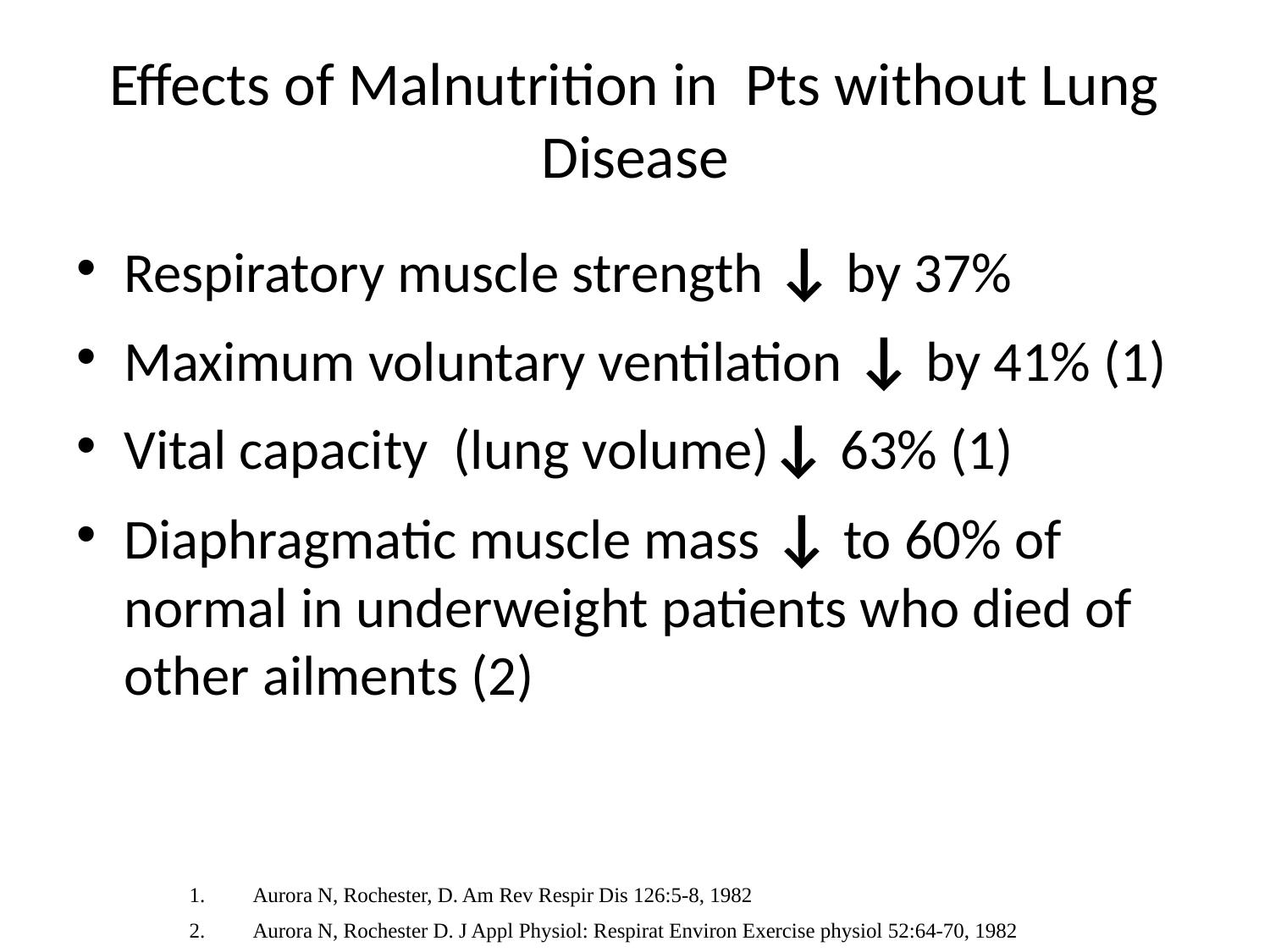

# Effects of Malnutrition in  Pts without Lung Disease
Respiratory muscle strength ↓ by 37%
Maximum voluntary ventilation ↓ by 41% (1)
Vital capacity  (lung volume)↓ 63% (1)
Diaphragmatic muscle mass ↓ to 60% of normal in underweight patients who died of other ailments (2)
Aurora N, Rochester, D. Am Rev Respir Dis 126:5-8, 1982
Aurora N, Rochester D. J Appl Physiol: Respirat Environ Exercise physiol 52:64-70, 1982